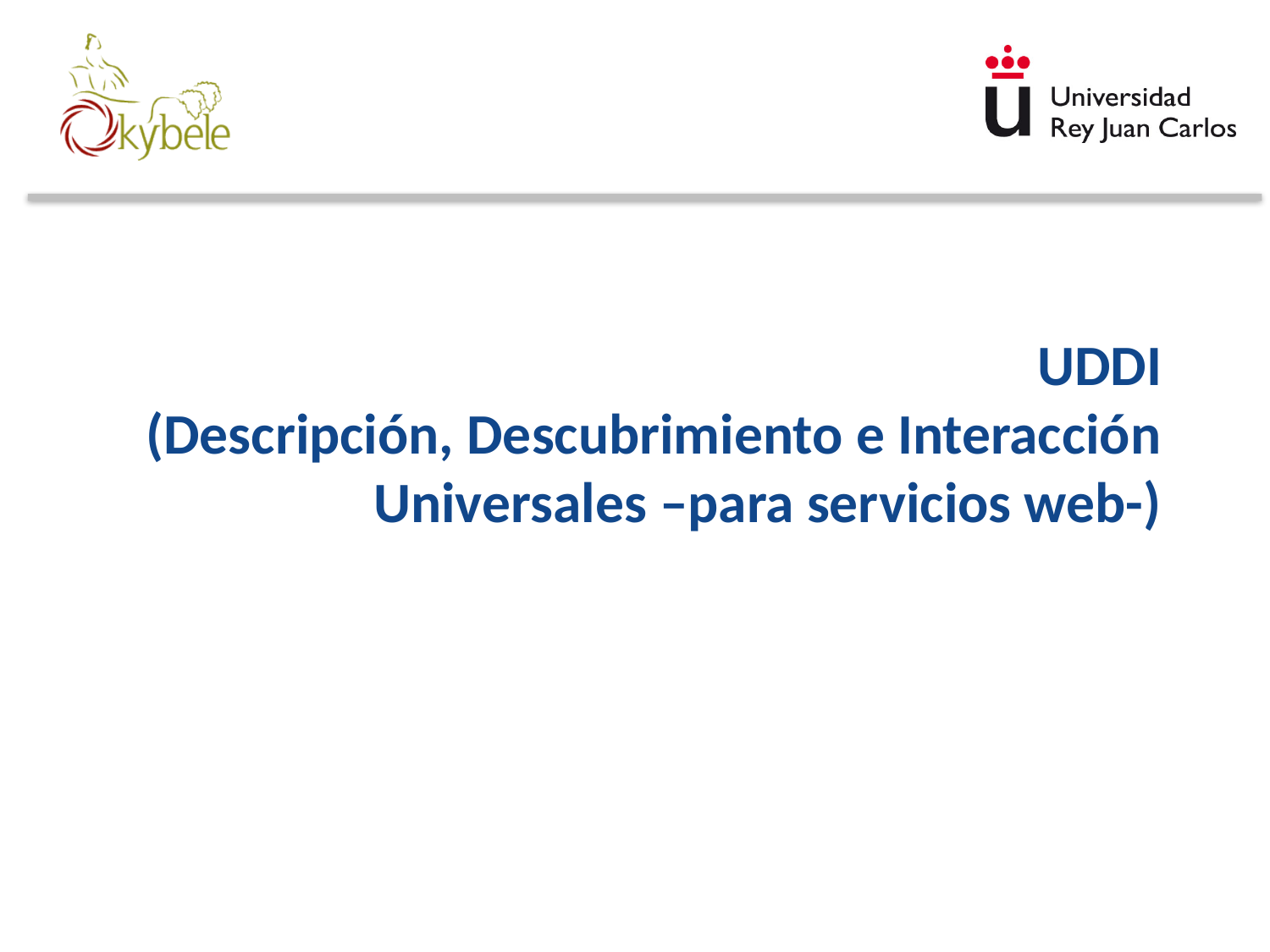

# UDDI (Descripción, Descubrimiento e Interacción Universales –para servicios web-)